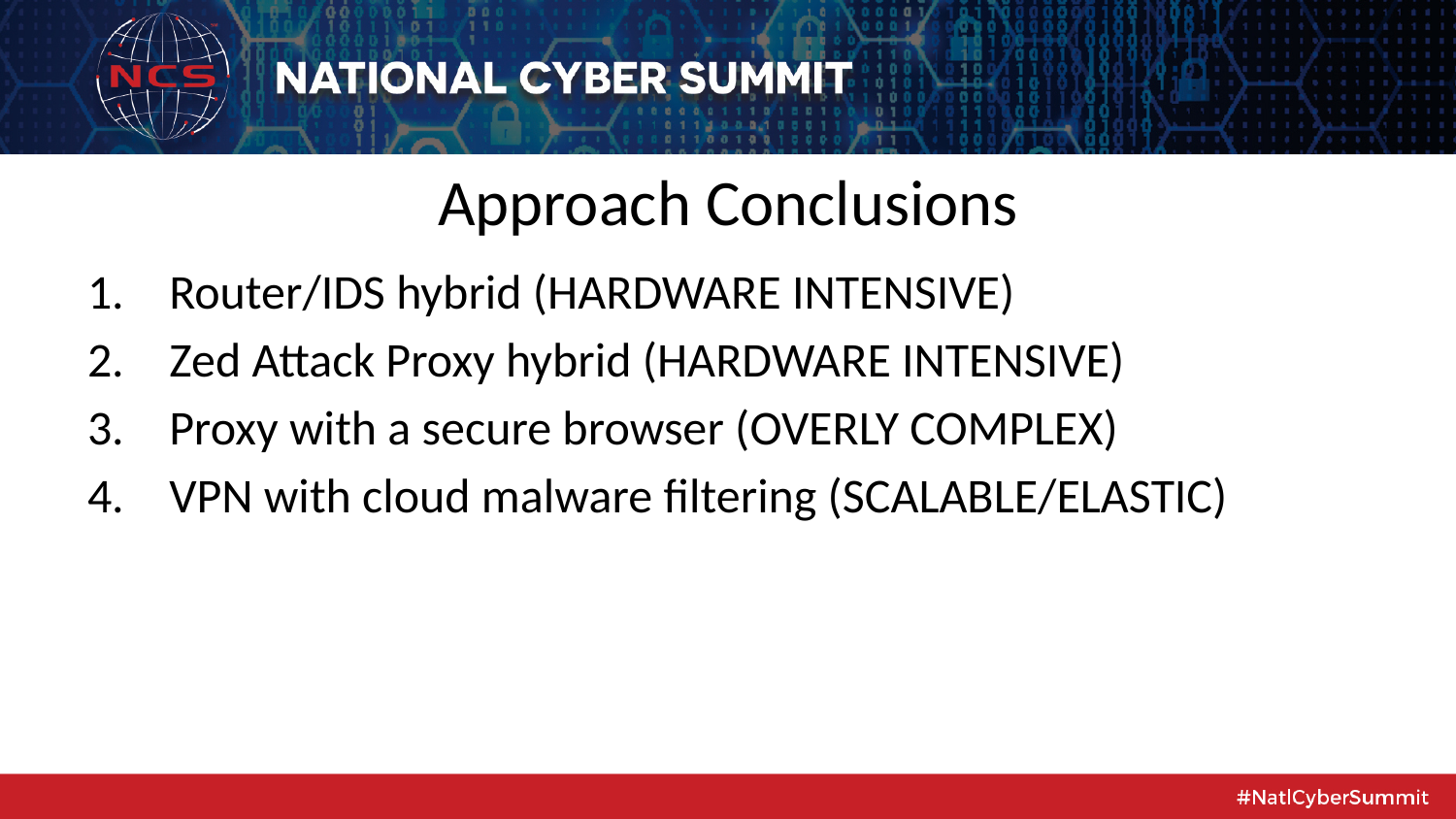

Approach Conclusions
Router/IDS hybrid (HARDWARE INTENSIVE)
Zed Attack Proxy hybrid (HARDWARE INTENSIVE)
Proxy with a secure browser (OVERLY COMPLEX)
VPN with cloud malware filtering (SCALABLE/ELASTIC)